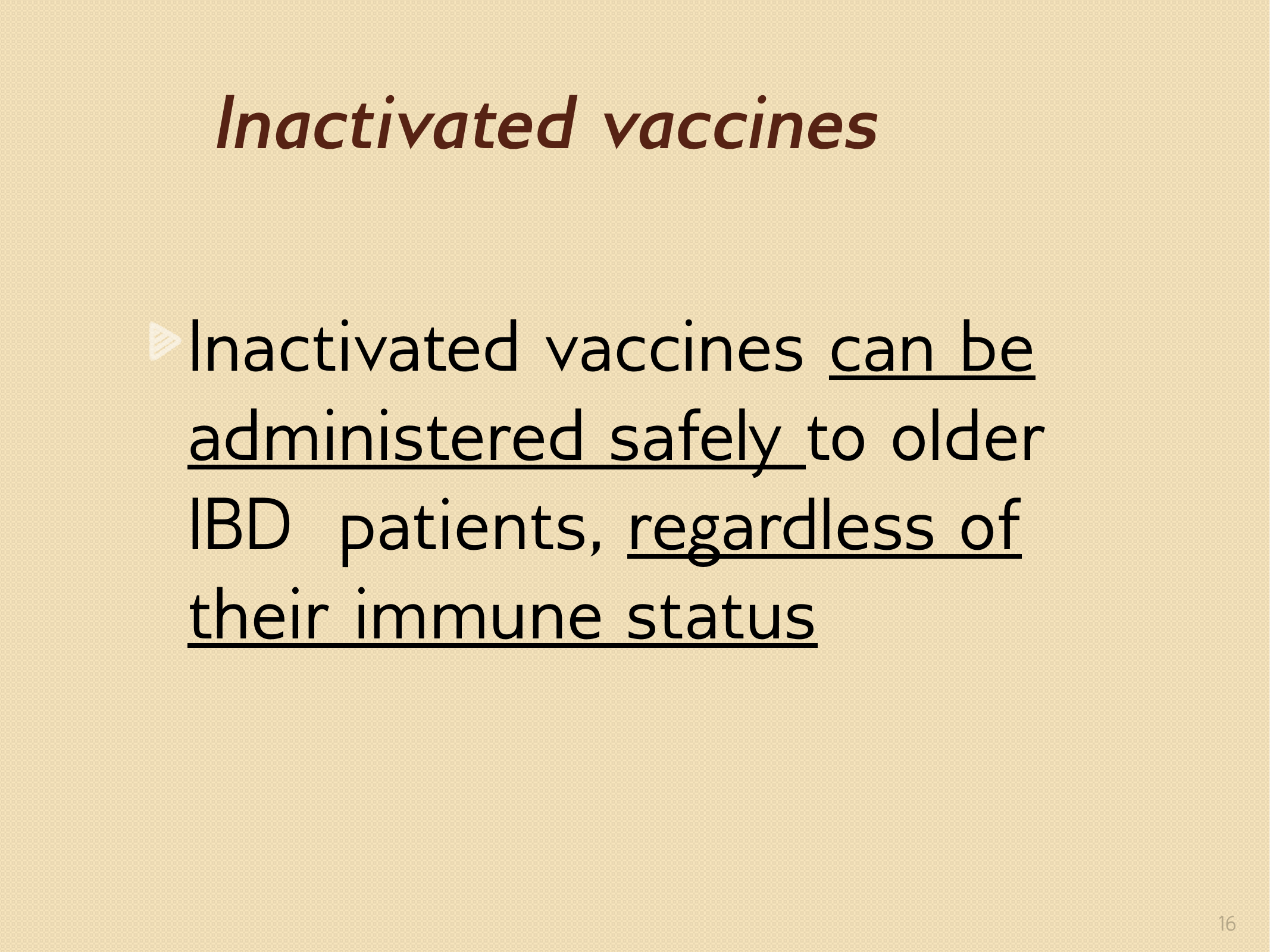

# Inactivated vaccines
Inactivated vaccines can be administered safely to older IBD  patients, regardless of their immune status

16